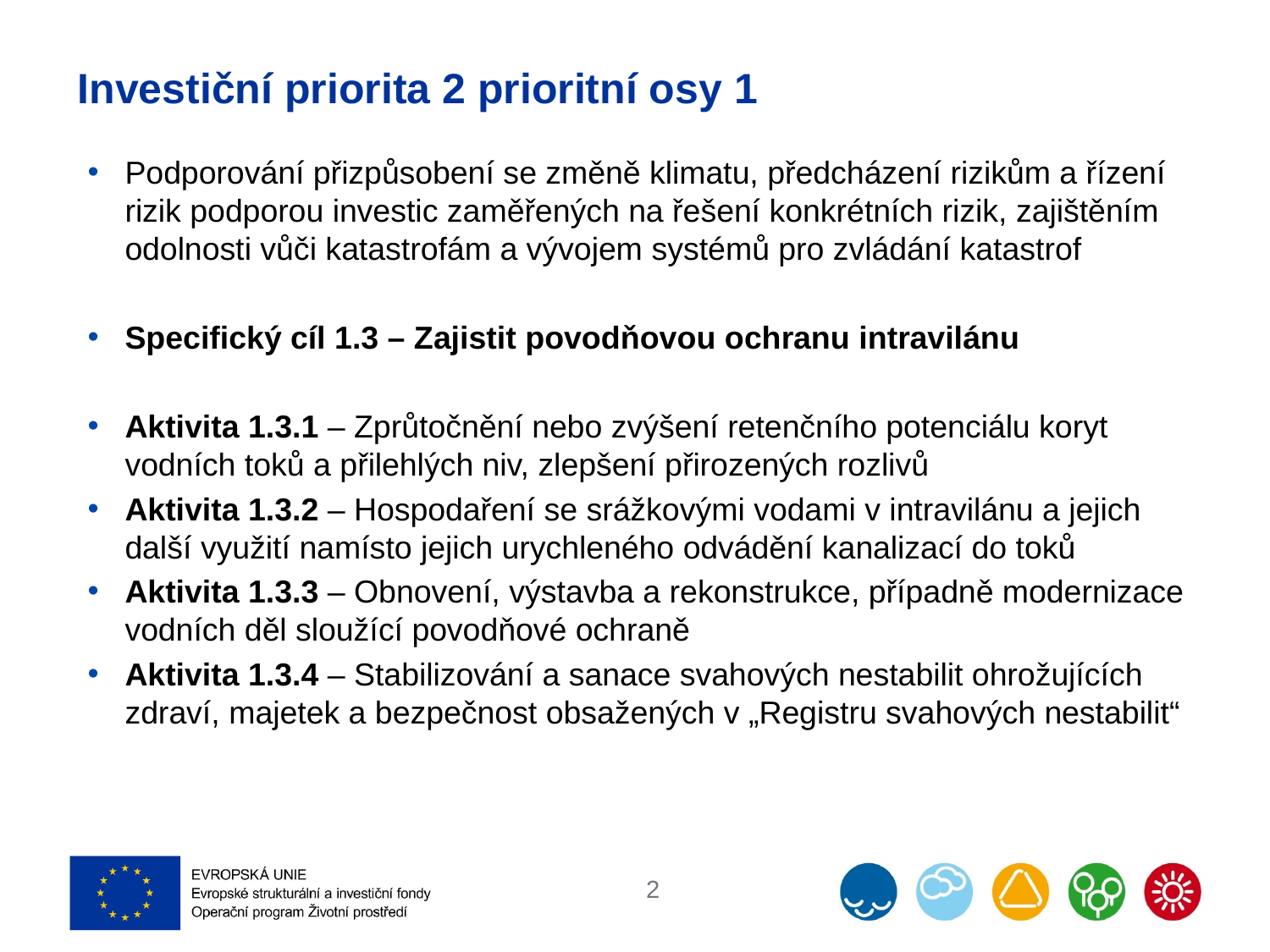

# Investiční priorita 2 prioritní osy 1
Podporování přizpůsobení se změně klimatu, předcházení rizikům a řízení rizik podporou investic zaměřených na řešení konkrétních rizik, zajištěním odolnosti vůči katastrofám a vývojem systémů pro zvládání katastrof

Specifický cíl 1.3 – Zajistit povodňovou ochranu intravilánu

Aktivita 1.3.1 – Zprůtočnění nebo zvýšení retenčního potenciálu koryt vodních toků a přilehlých niv, zlepšení přirozených rozlivů
Aktivita 1.3.2 – Hospodaření se srážkovými vodami v intravilánu a jejich další využití namísto jejich urychleného odvádění kanalizací do toků
Aktivita 1.3.3 – Obnovení, výstavba a rekonstrukce, případně modernizace vodních děl sloužící povodňové ochraně
Aktivita 1.3.4 – Stabilizování a sanace svahových nestabilit ohrožujících zdraví, majetek a bezpečnost obsažených v „Registru svahových nestabilit“
2